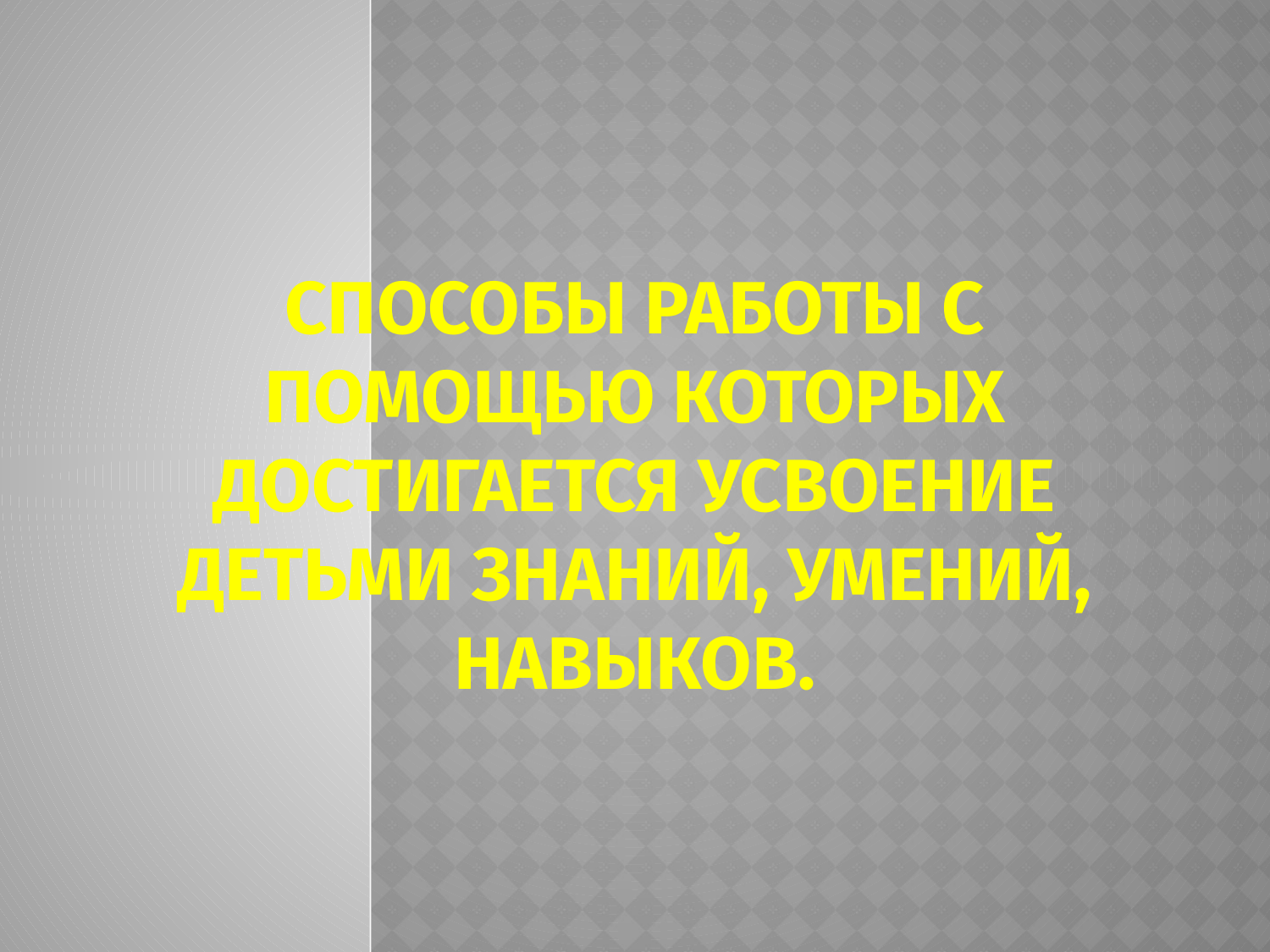

# Способы работы с помощью которых достигается усвоение детьми знаний, умений, навыков.